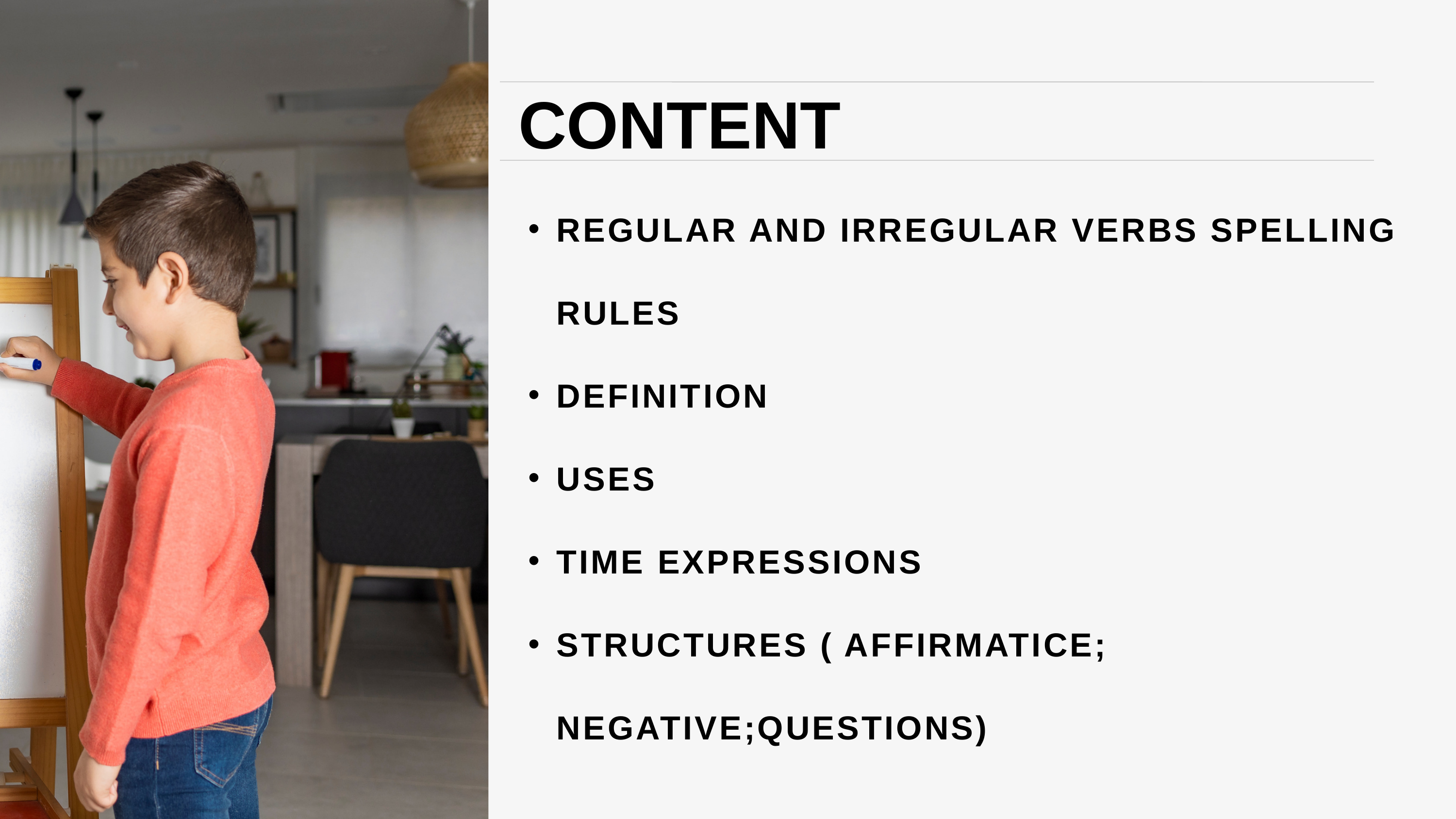

CONTENT

REGULAR AND IRREGULAR VERBS SPELLING RULES
DEFINITION
USES
TIME EXPRESSIONS
STRUCTURES ( AFFIRMATICE; NEGATIVE;QUESTIONS)